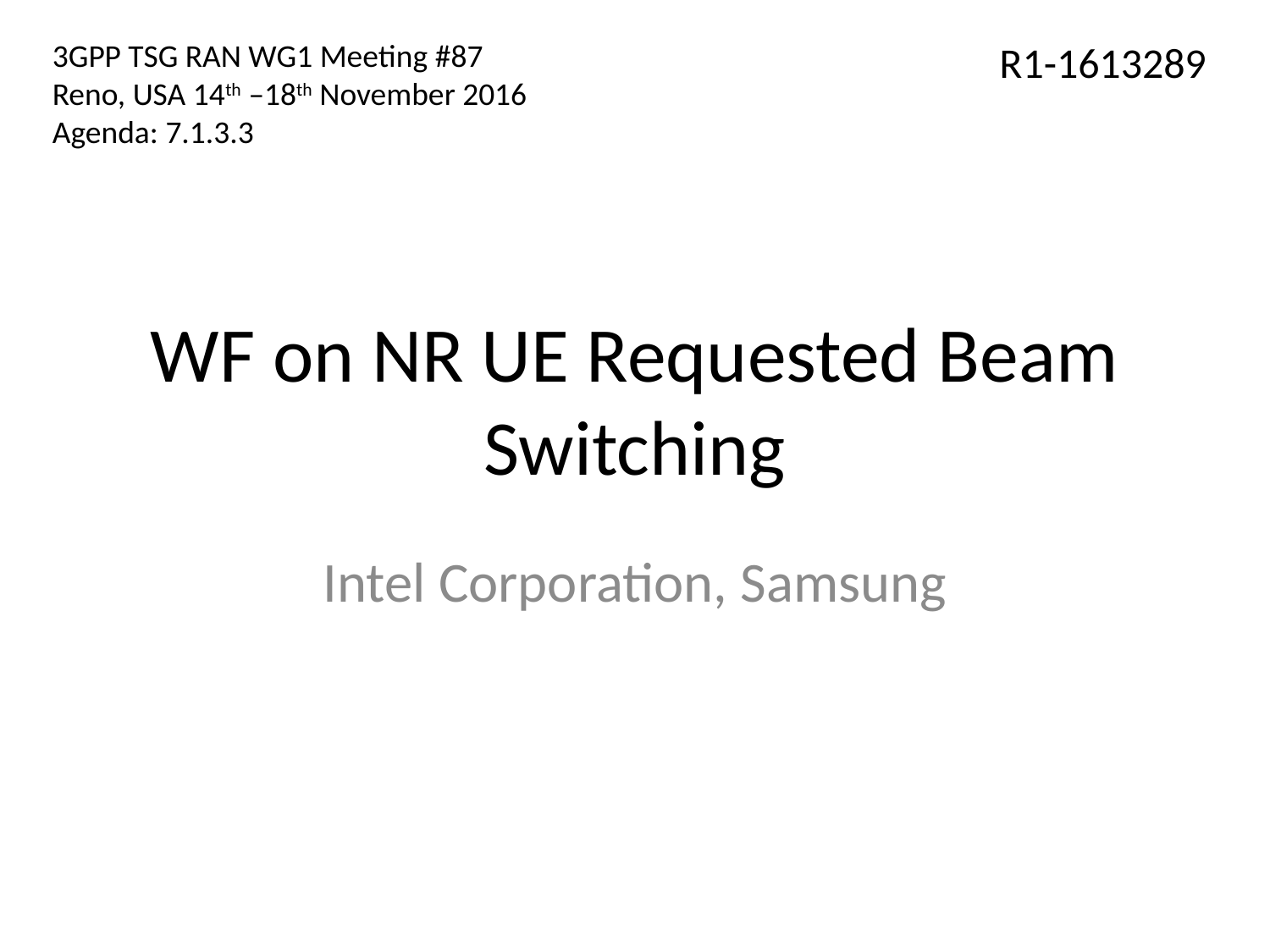

3GPP TSG RAN WG1 Meeting #87
Reno, USA 14th –18th November 2016
Agenda: 7.1.3.3
R1-1613289
# WF on NR UE Requested Beam Switching
Intel Corporation, Samsung